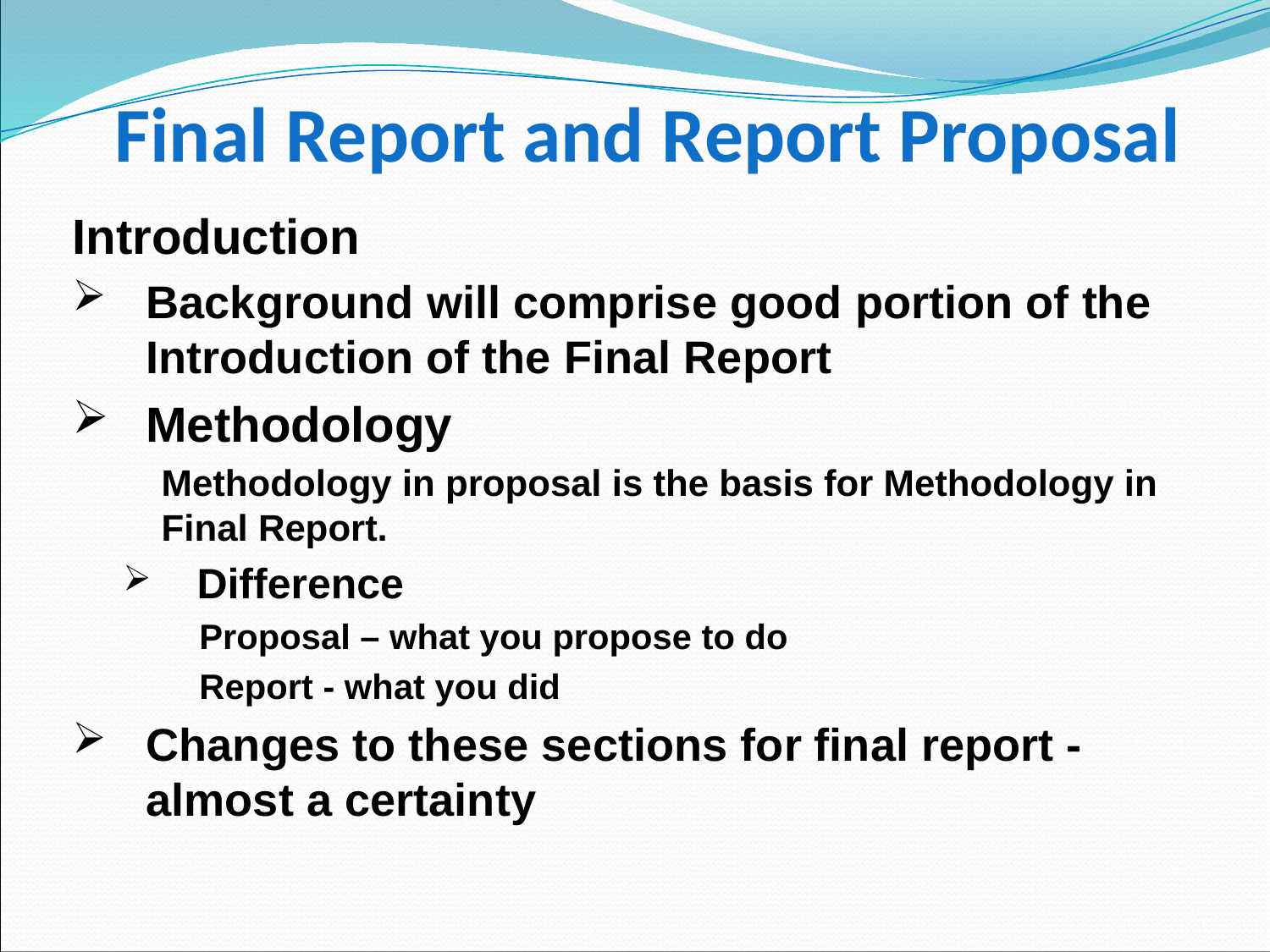

# Final Report and Report Proposal
Introduction
Background will comprise good portion of the Introduction of the Final Report
Methodology
Methodology in proposal is the basis for Methodology in Final Report.
Difference
Proposal – what you propose to do
Report - what you did
Changes to these sections for final report - almost a certainty